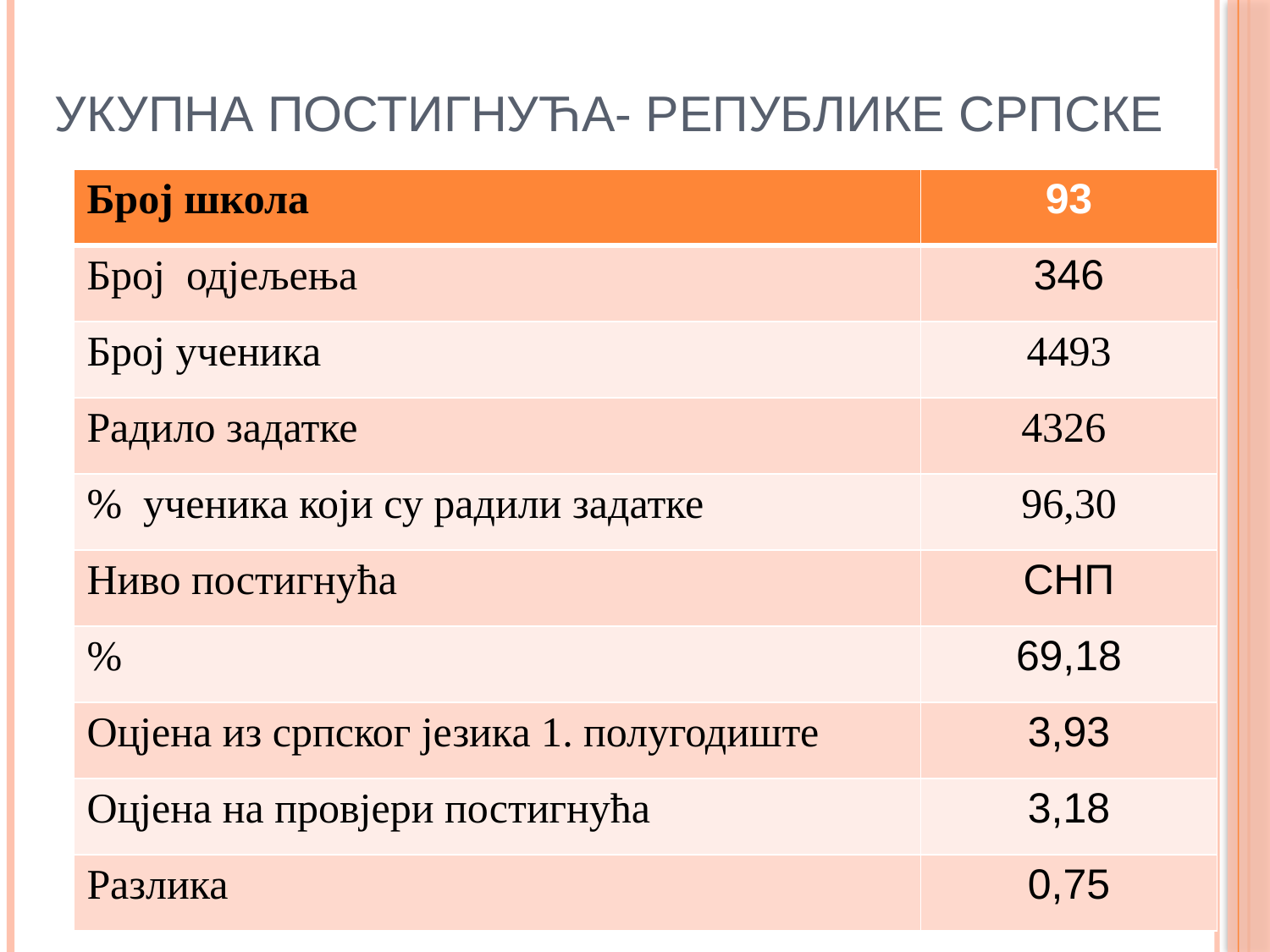

# Укупна постигнућа- Републике Српске
| Број школа | 93 |
| --- | --- |
| Број одјељења | 346 |
| Број ученика | 4493 |
| Радило задатке | 4326 |
| % ученика који су радили задатке | 96,30 |
| Ниво постигнућа | СНП |
| % | 69,18 |
| Оцјена из српског језика 1. полугодиште | 3,93 |
| Оцјена на провјери постигнућа | 3,18 |
| Разлика | 0,75 |